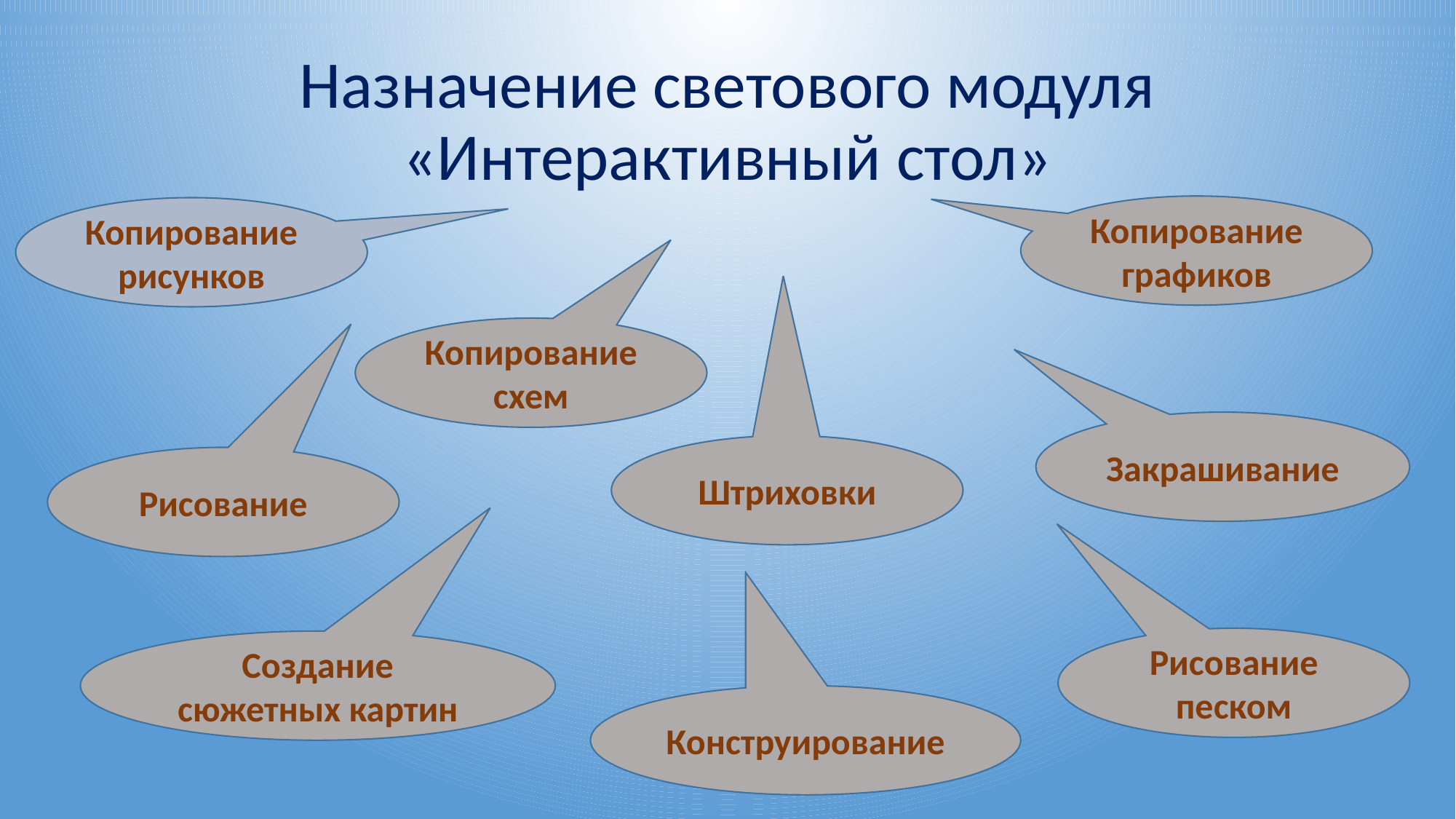

# Назначение светового модуля «Интерактивный стол»
Копирование графиков
Копирование рисунков
Копирование схем
Закрашивание
Штриховки
Рисование
Рисование песком
Создание сюжетных картин
Конструирование